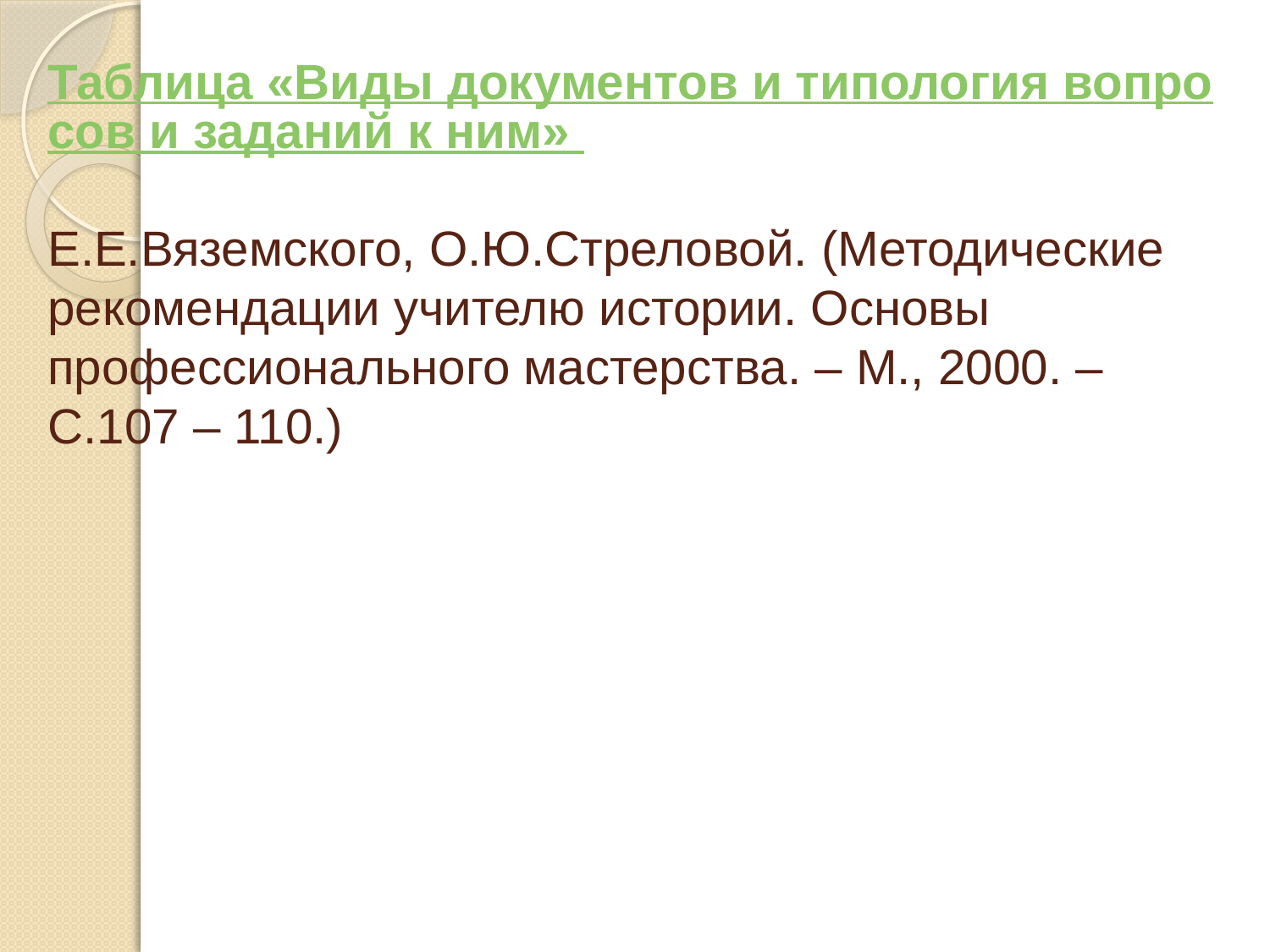

Таблица «Виды документов и типология вопросов и заданий к ним»
Е.Е.Вяземского, О.Ю.Стреловой. (Методические рекомендации учителю истории. Основы профессионального мастерства. – М., 2000. – С.107 – 110.)